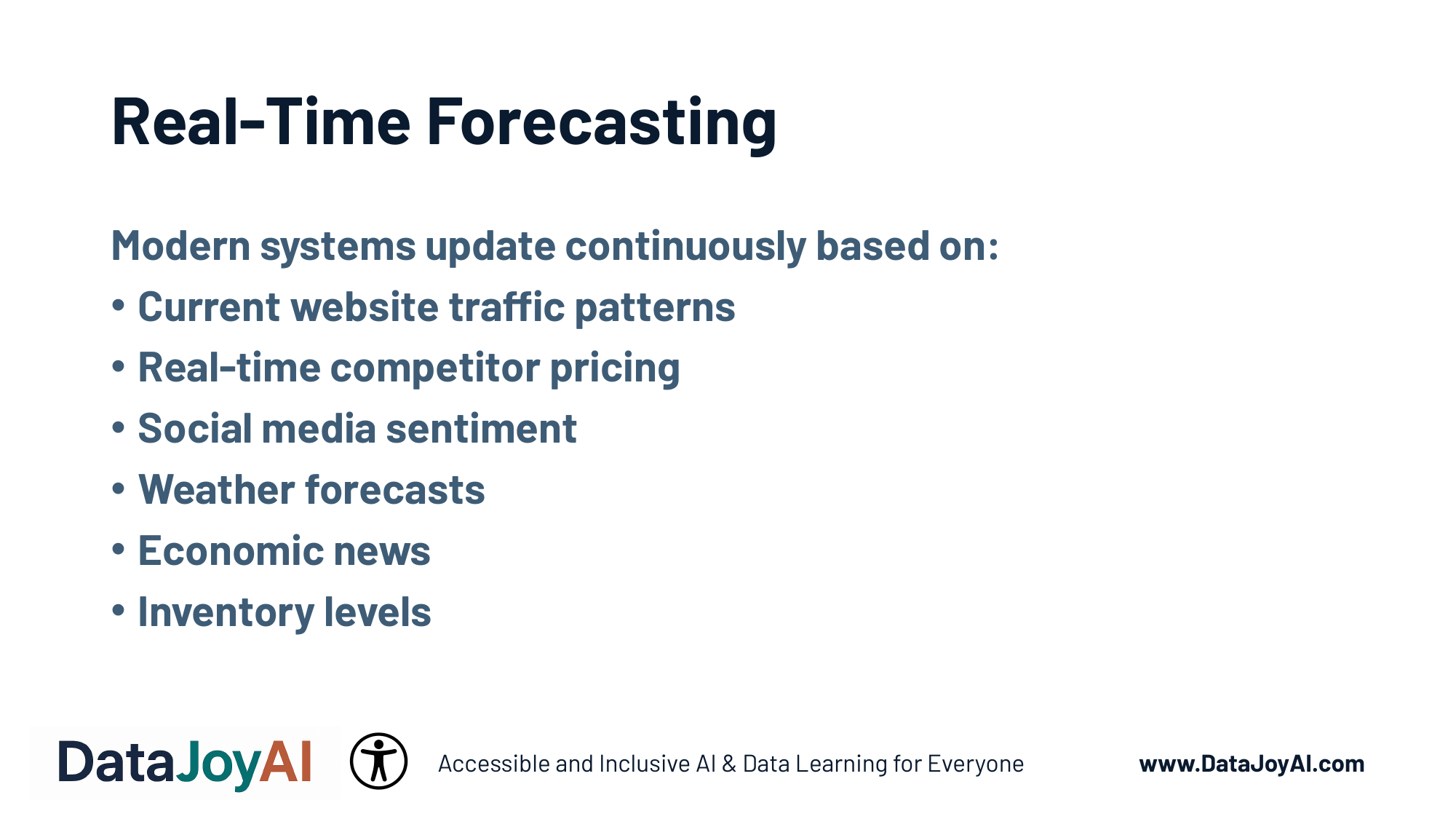

# Real-Time Forecasting
Modern systems update continuously based on:
Current website traffic patterns
Real-time competitor pricing
Social media sentiment
Weather forecasts
Economic news
Inventory levels